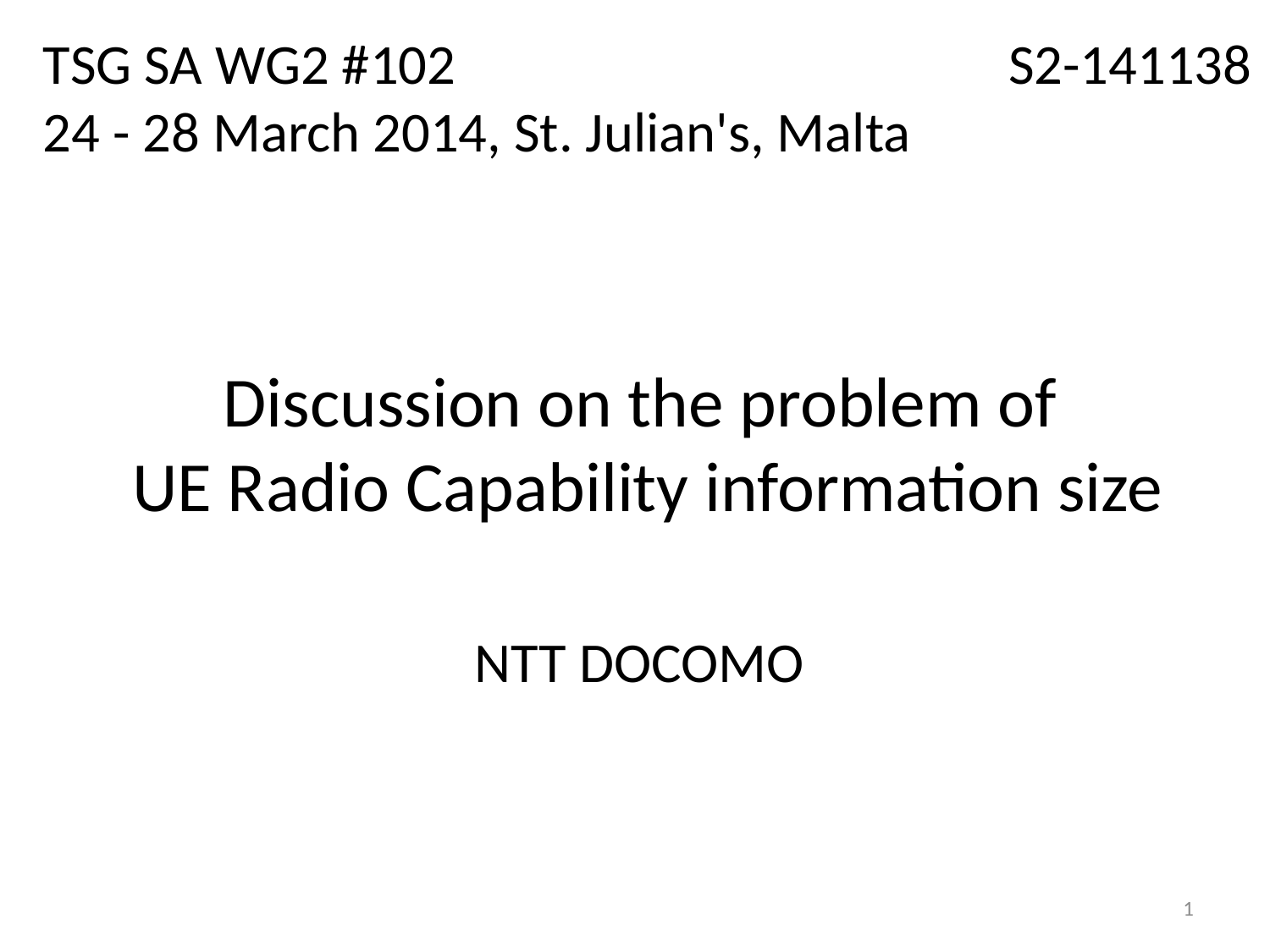

TSG SA WG2 #102
24 - 28 March 2014, St. Julian's, Malta
S2-141138
# Discussion on the problem of UE Radio Capability information size
NTT DOCOMO
1